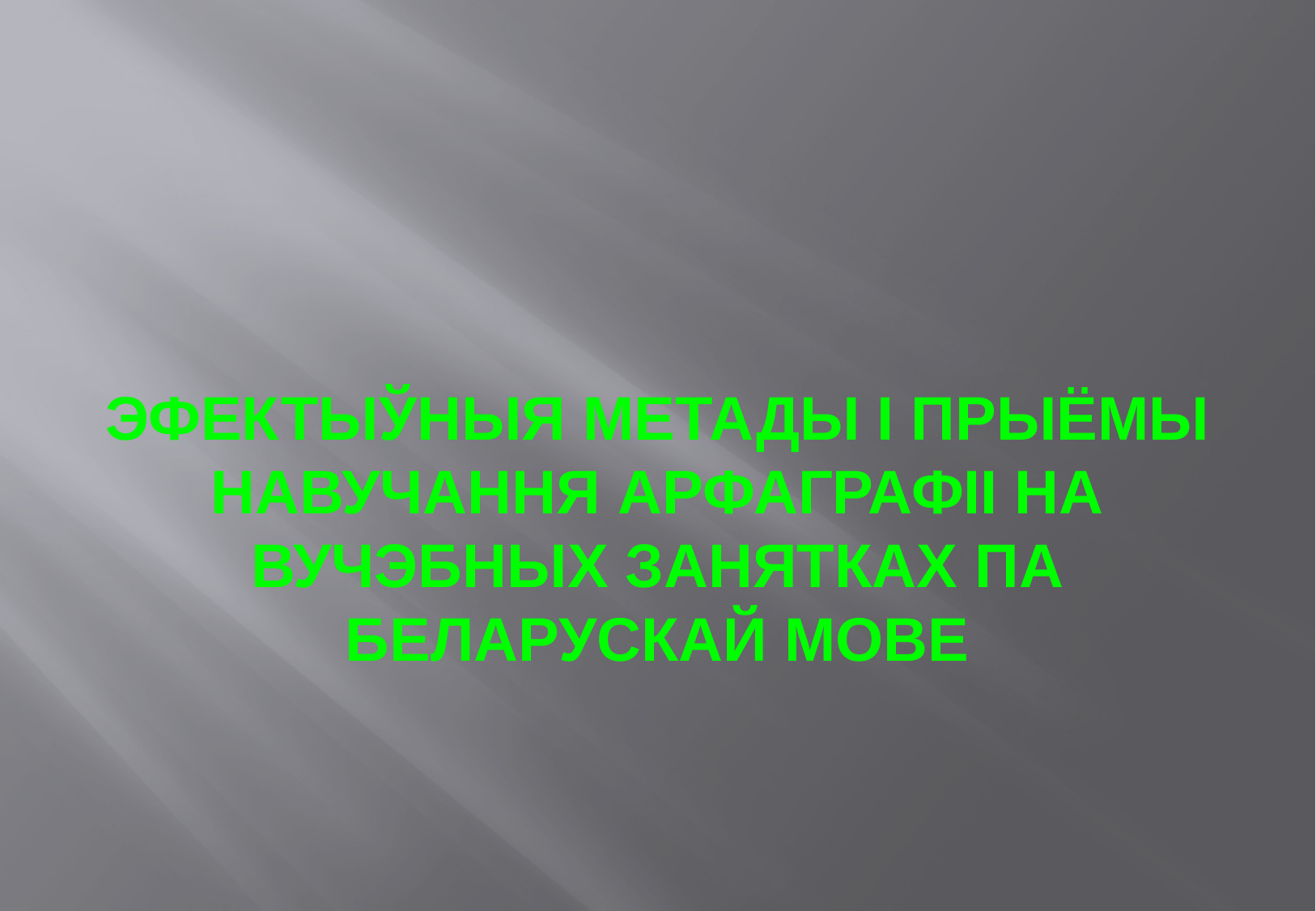

# Эфектыўныя метады і прыёмы навучання арфаграфіі на вучэбных занятках па беларускай мове